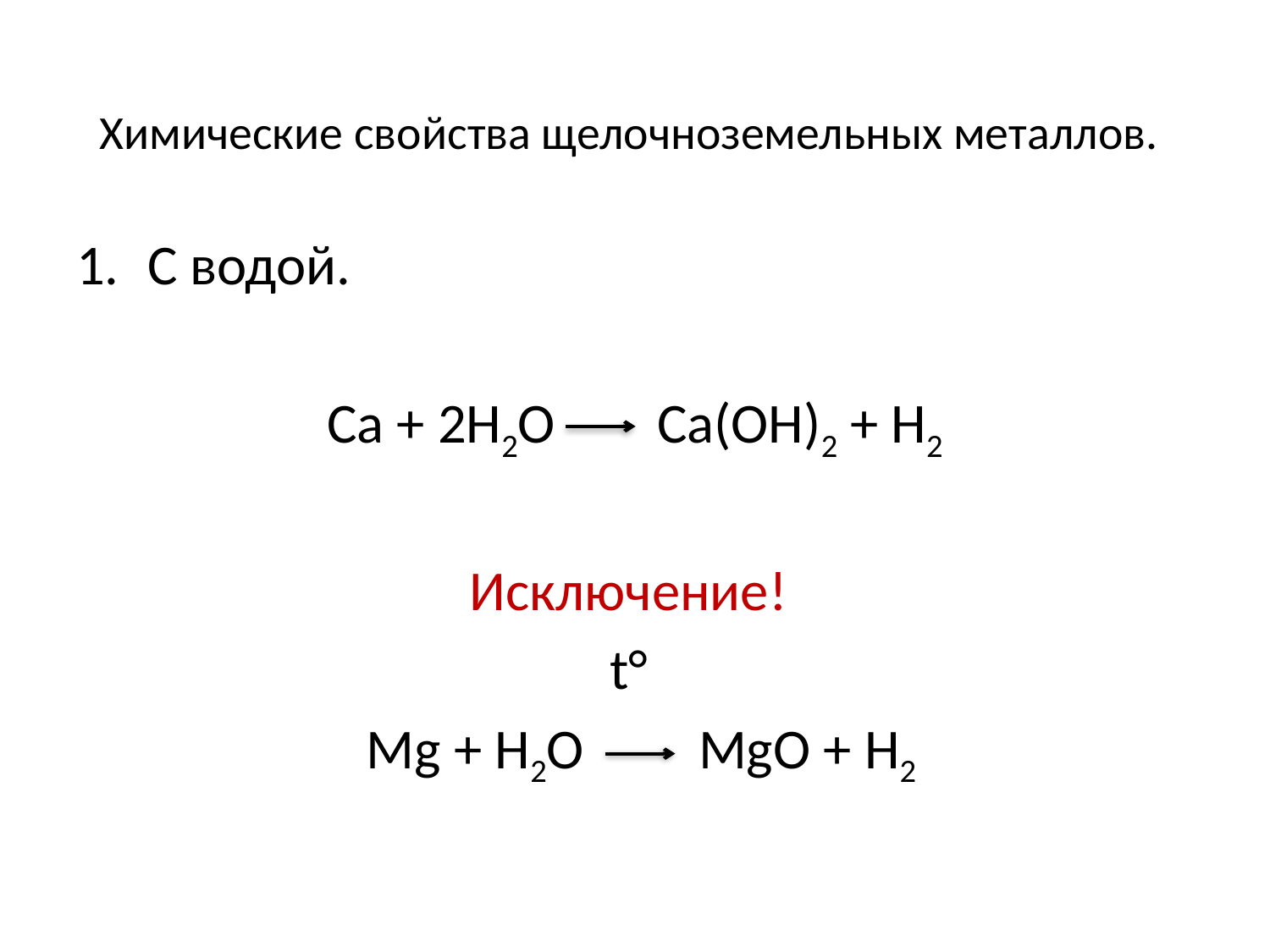

# Химические свойства щелочноземельных металлов.
С водой.

Ca + 2H2O        Ca(OH)2 + H2

Исключение!
t°
 Mg + H2O         MgO + H2